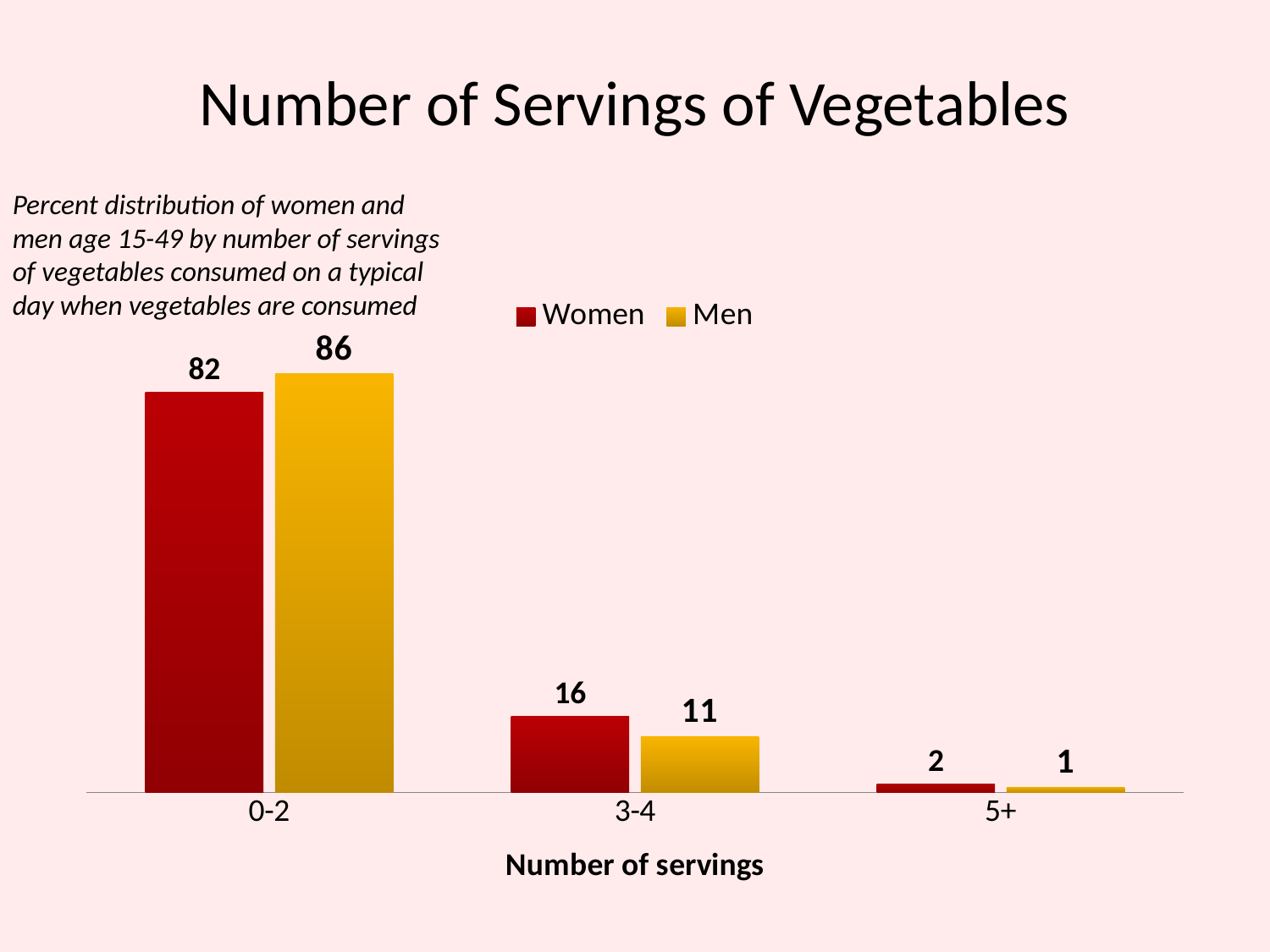

# Number of Servings of Vegetables
Percent distribution of women and men age 15-49 by number of servings of vegetables consumed on a typical day when vegetables are consumed

### Chart

| Category | Women | Men |
|---|---|---|
| 0-2 | 81.7 | 85.5 |
| 3-4 | 15.6 | 11.4 |
| 5+ | 1.7 | 1.1 |